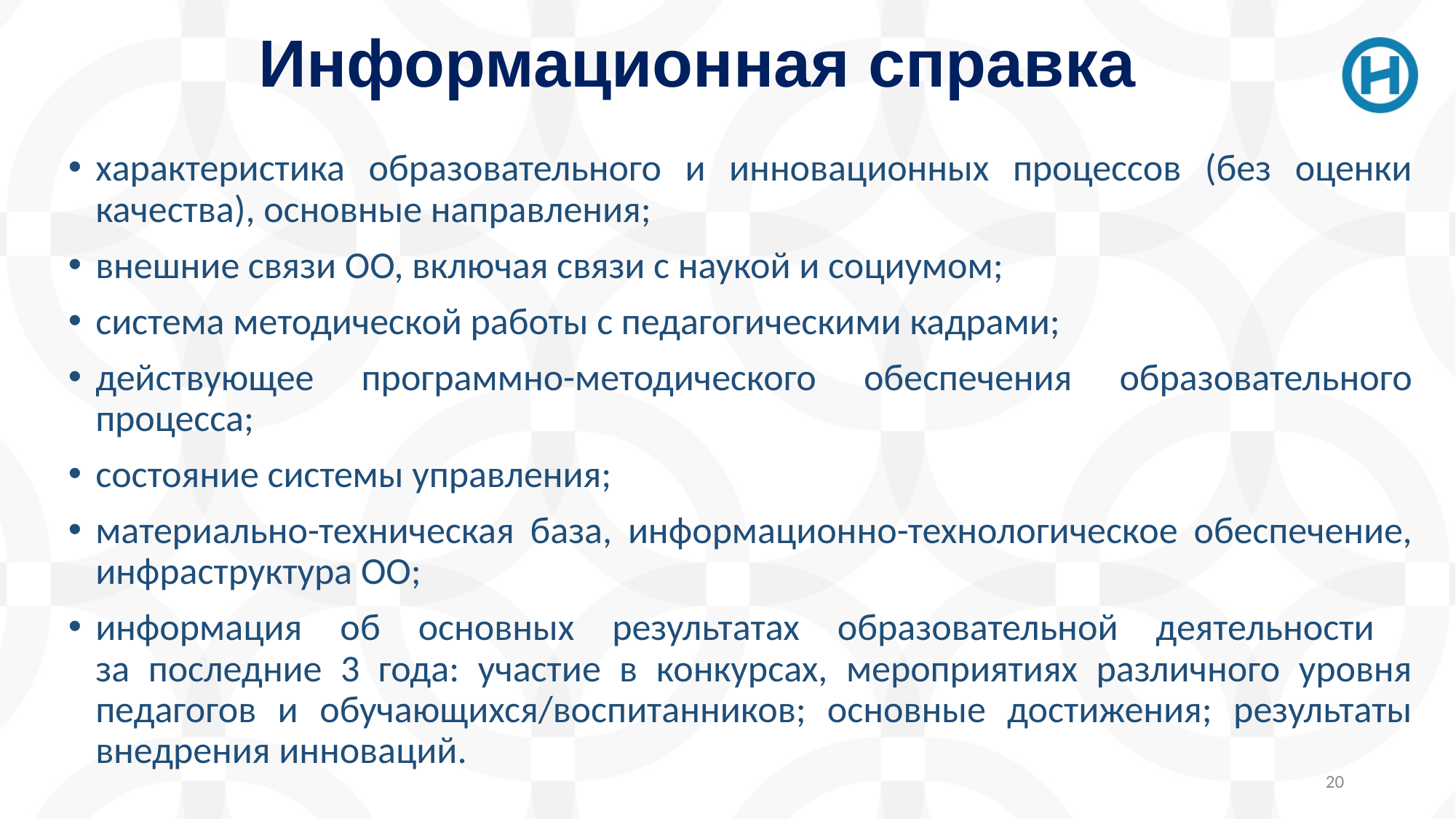

# Информационная справка
характеристика образовательного и инновационных процессов (без оценки качества), основные направления;
внешние связи ОО, включая связи с наукой и социумом;
система методической работы с педагогическими кадрами;
действующее программно-методического обеспечения образовательного процесса;
состояние системы управления;
материально-техническая база, информационно-технологическое обеспечение, инфраструктура ОО;
информация об основных результатах образовательной деятельности
за последние 3 года: участие в конкурсах, мероприятиях различного уровня педагогов и обучающихся/воспитанников; основные достижения; результаты внедрения инноваций.
20